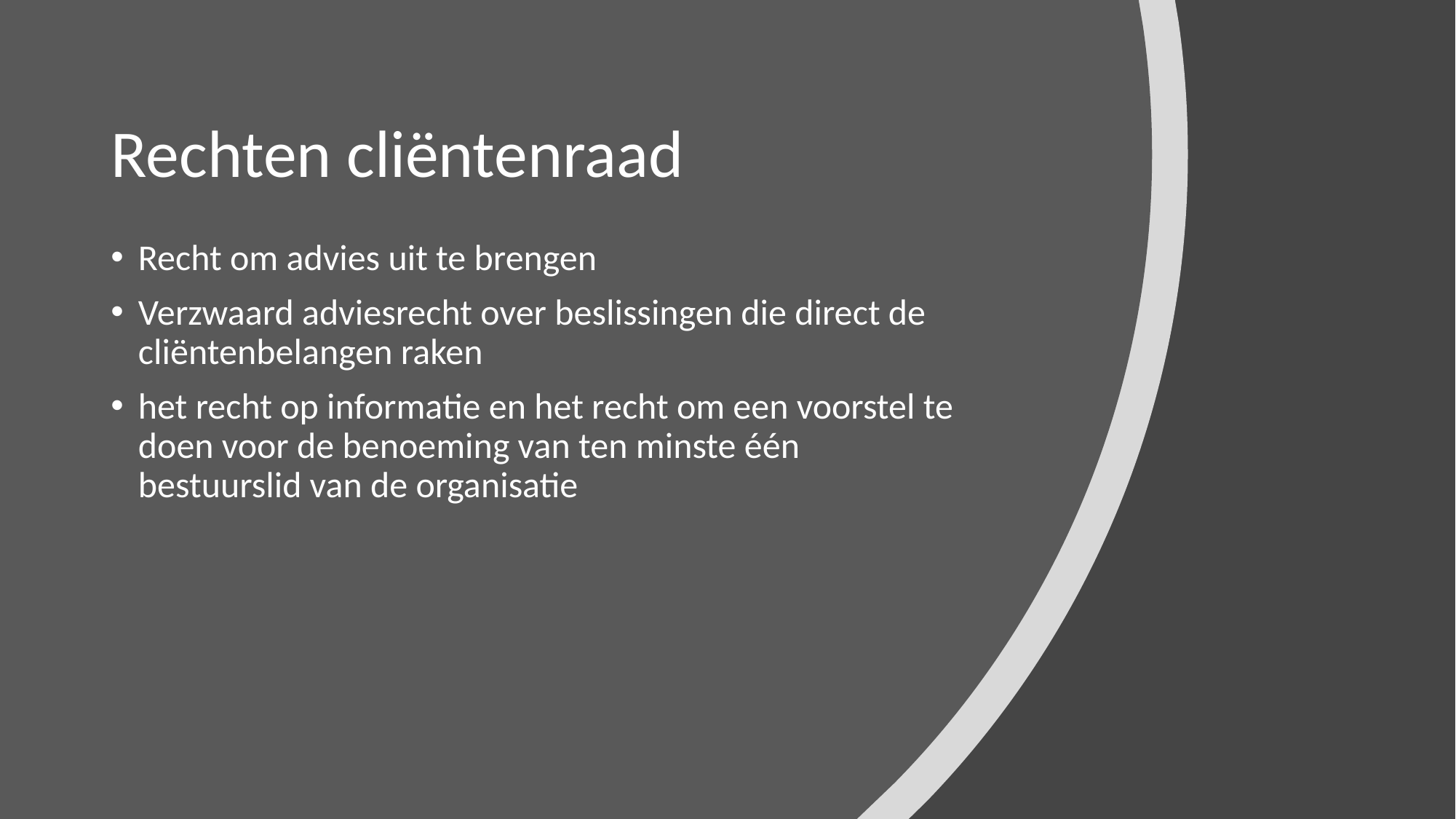

# Rechten cliëntenraad
Recht om advies uit te brengen
Verzwaard adviesrecht over beslissingen die direct de cliëntenbelangen raken
het recht op informatie en het recht om een voorstel te doen voor de benoeming van ten minste één bestuurslid van de organisatie